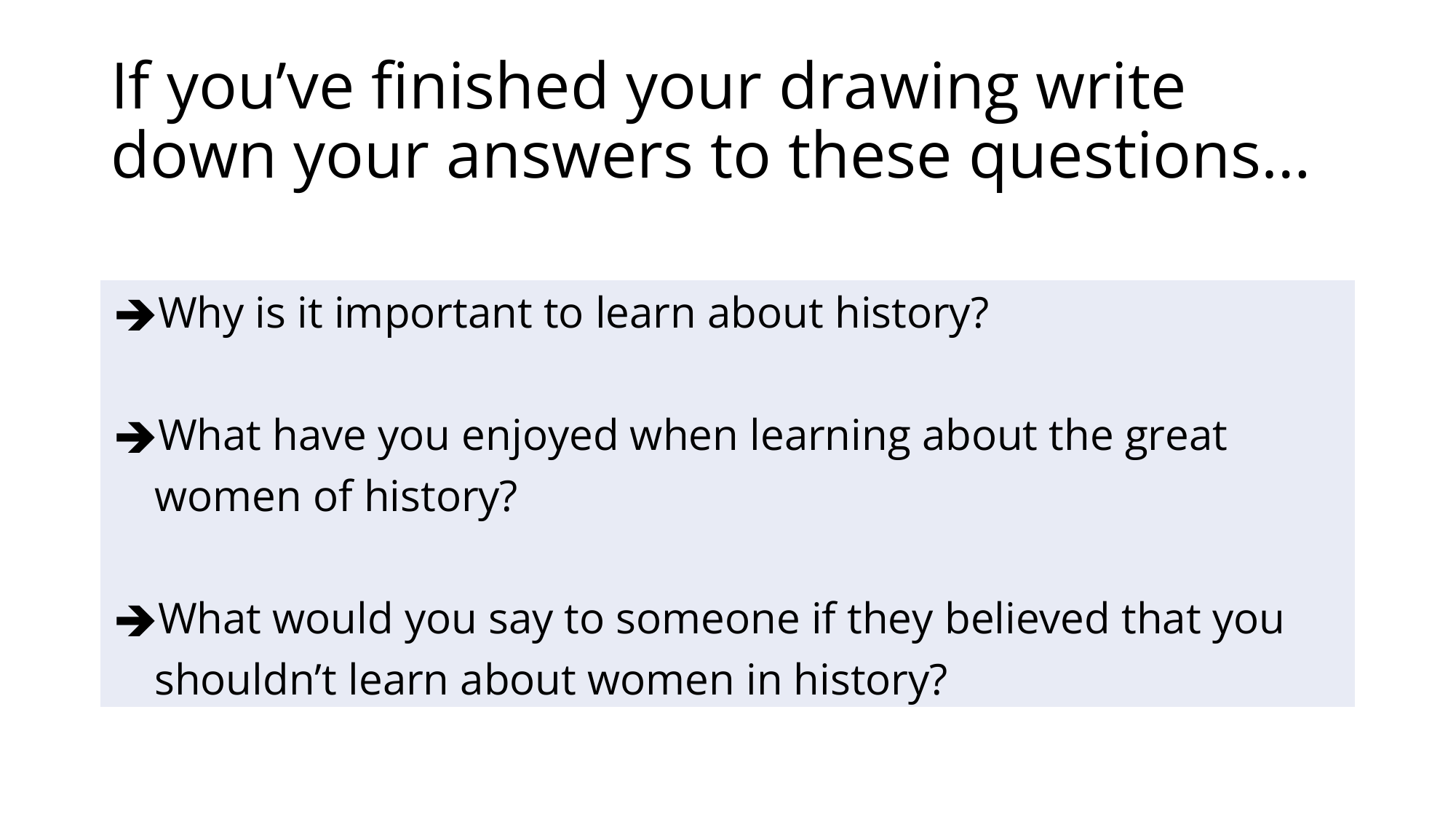

# If you’ve finished your drawing write down your answers to these questions…
| Why is it important to learn about history? What have you enjoyed when learning about the great women of history? What would you say to someone if they believed that you shouldn’t learn about women in history? |
| --- |